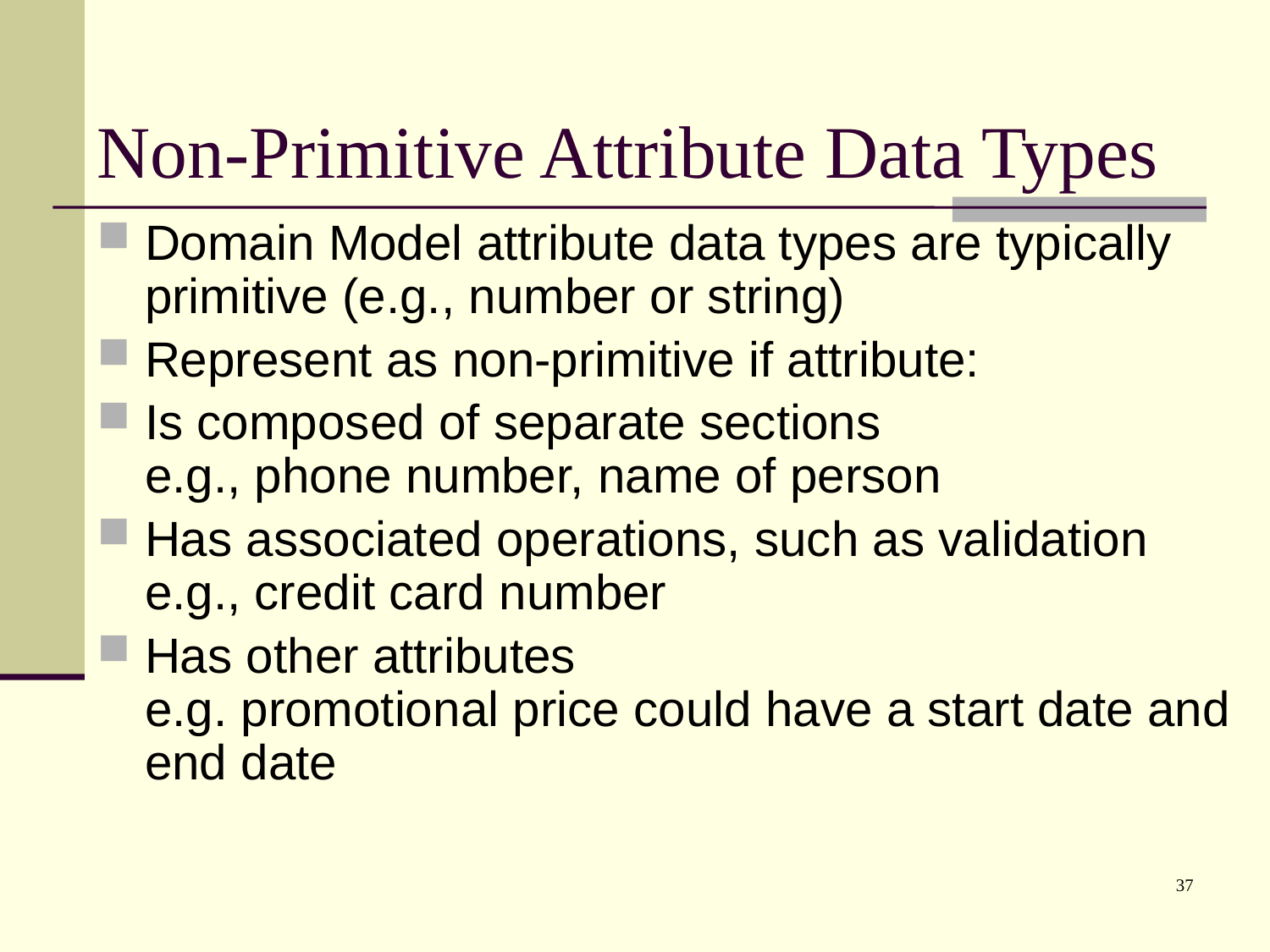

Non-Primitive Attribute Data Types
Domain Model attribute data types are typically primitive (e.g., number or string)
Represent as non-primitive if attribute:
Is composed of separate sections
e.g., phone number, name of person
Has associated operations, such as validation
e.g., credit card number
Has other attributes
e.g. promotional price could have a start date and end date
37